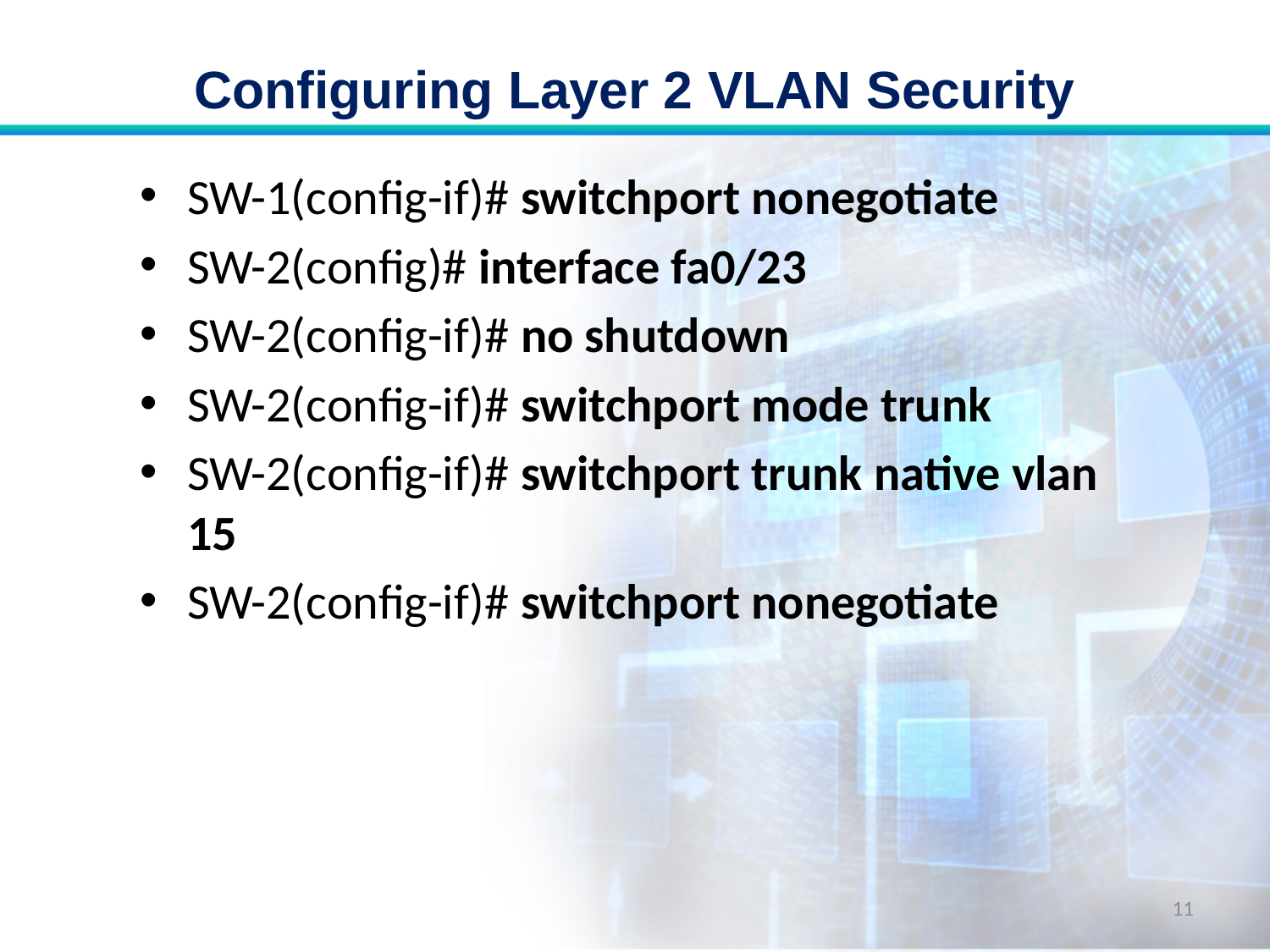

# Configuring Layer 2 VLAN Security
SW-1(config-if)# switchport nonegotiate
SW-2(config)# interface fa0/23
SW-2(config-if)# no shutdown
SW-2(config-if)# switchport mode trunk
SW-2(config-if)# switchport trunk native vlan 15
SW-2(config-if)# switchport nonegotiate

11